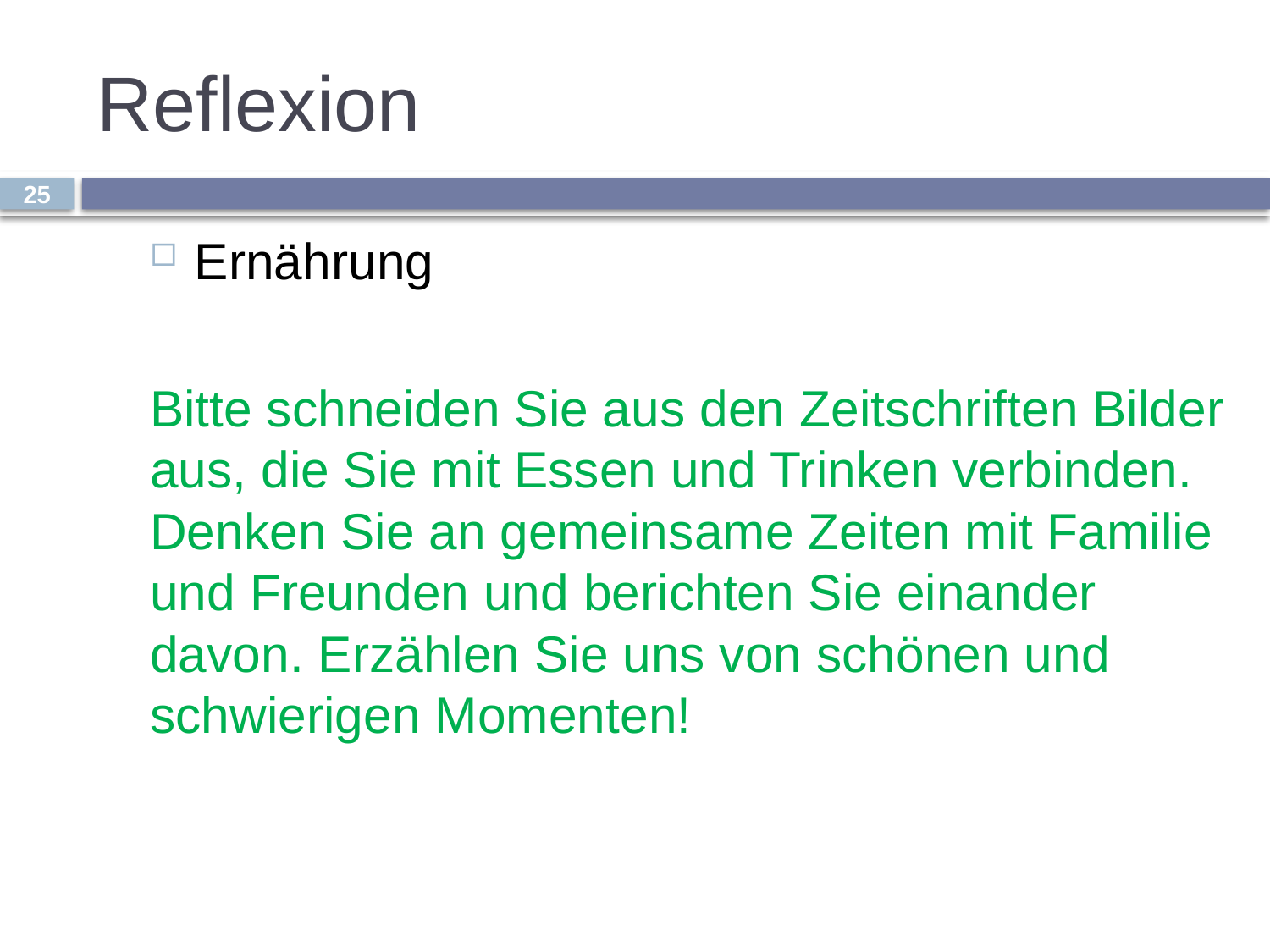

# Reflexion
25
Ernährung

Bitte schneiden Sie aus den Zeitschriften Bilder aus, die Sie mit Essen und Trinken verbinden. Denken Sie an gemeinsame Zeiten mit Familie und Freunden und berichten Sie einander davon. Erzählen Sie uns von schönen und schwierigen Momenten!